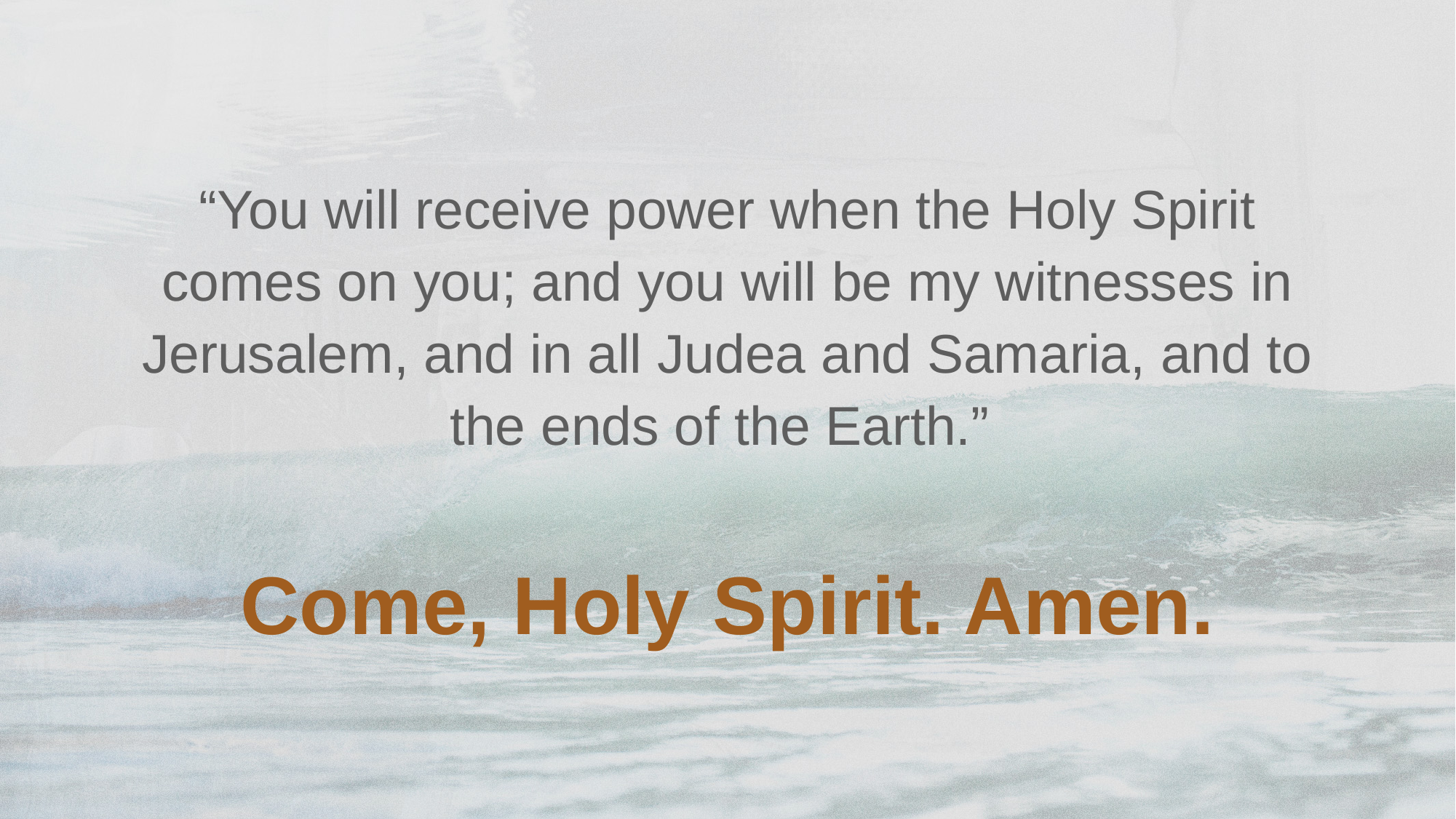

“You will receive power when the Holy Spirit comes on you; and you will be my witnesses in Jerusalem, and in all Judea and Samaria, and to the ends of the Earth.”

Come, Holy Spirit. Amen.